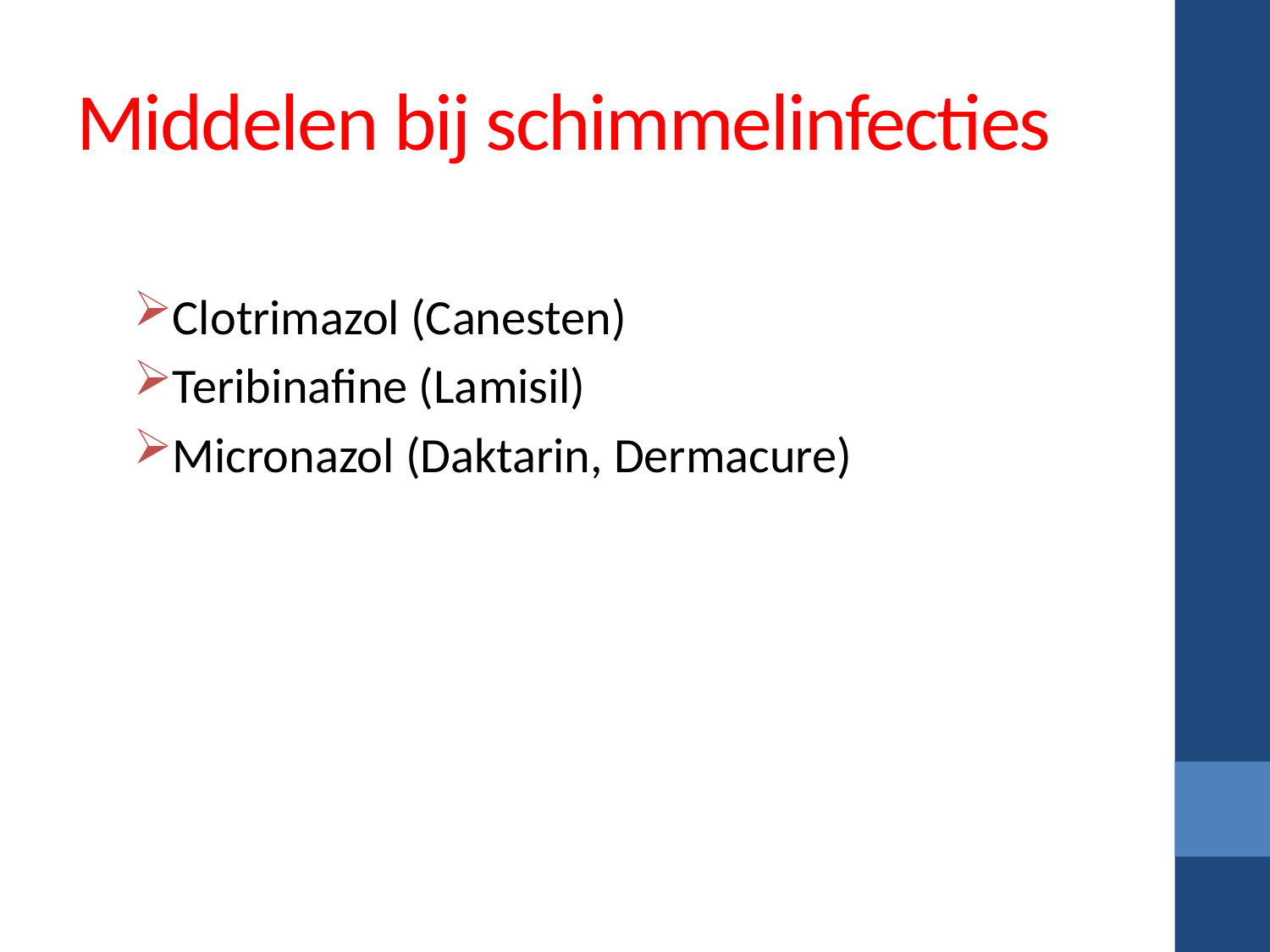

# Middelen bij schimmelinfecties

Clotrimazol (Canesten)
Teribinafine (Lamisil)
Micronazol (Daktarin, Dermacure)